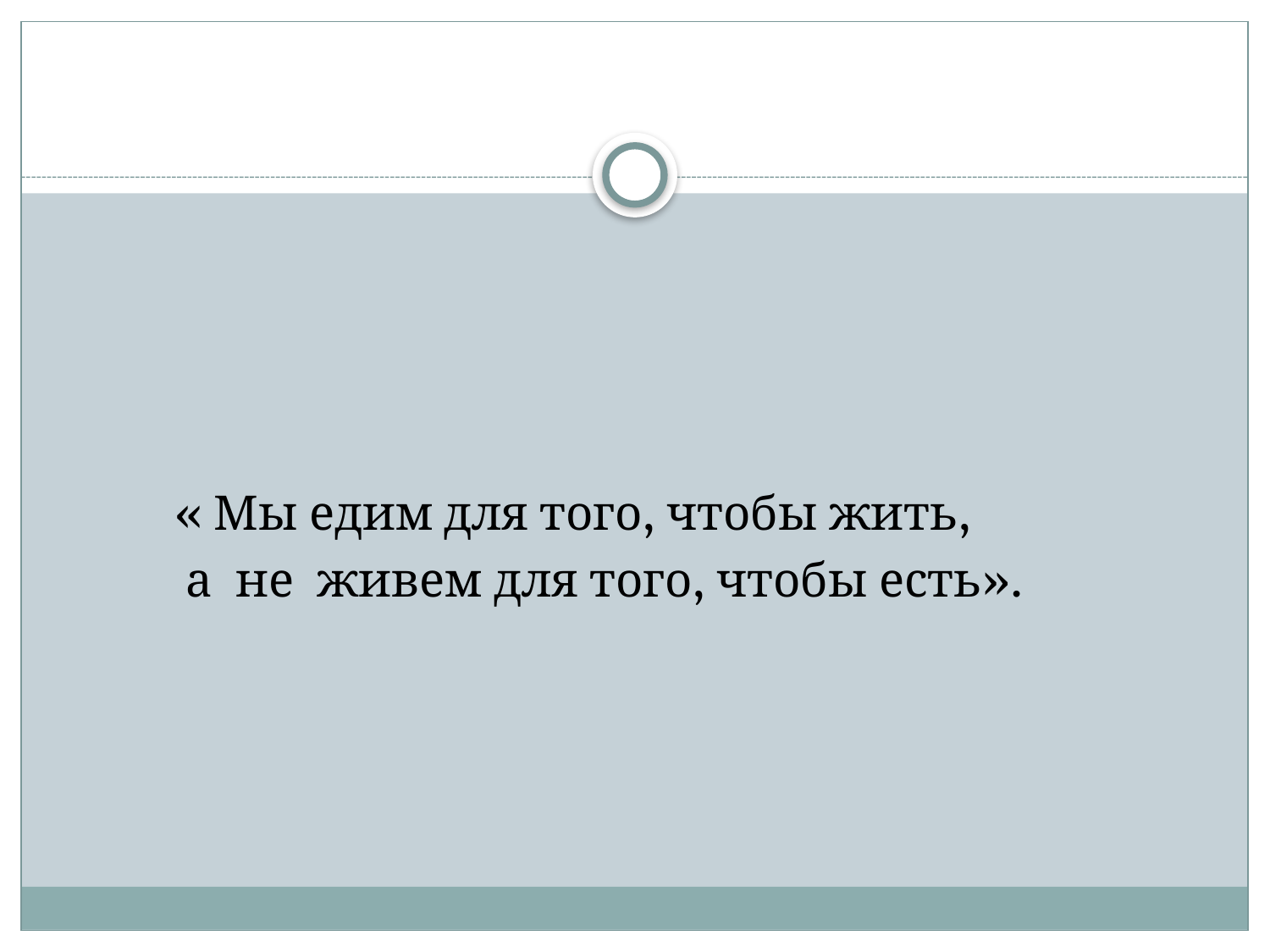

#
         « Мы едим для того, чтобы жить,
          а  не  живем для того, чтобы есть».